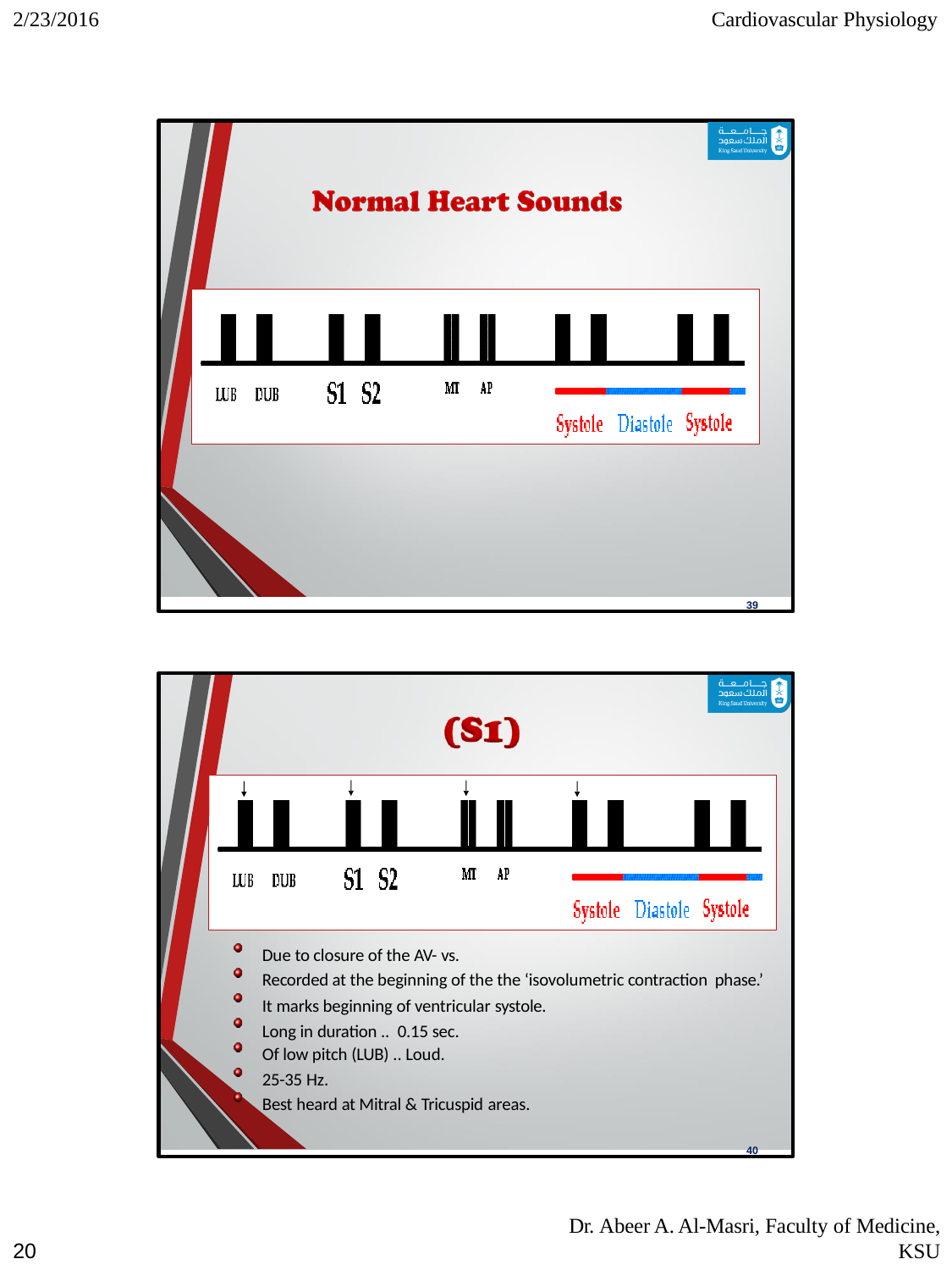

2/23/2016
Cardiovascular Physiology

39

Due to closure of the AV- vs.
Recorded at the beginning of the the ‘isovolumetric contraction phase.’
It marks beginning of ventricular systole.  Long in duration ..  0.15 sec.
Of low pitch (LUB) .. Loud.
25-35 Hz.
Best heard at Mitral & Tricuspid areas.

40

Dr. Abeer A. Al-Masri, Faculty of Medicine,
KSU
20